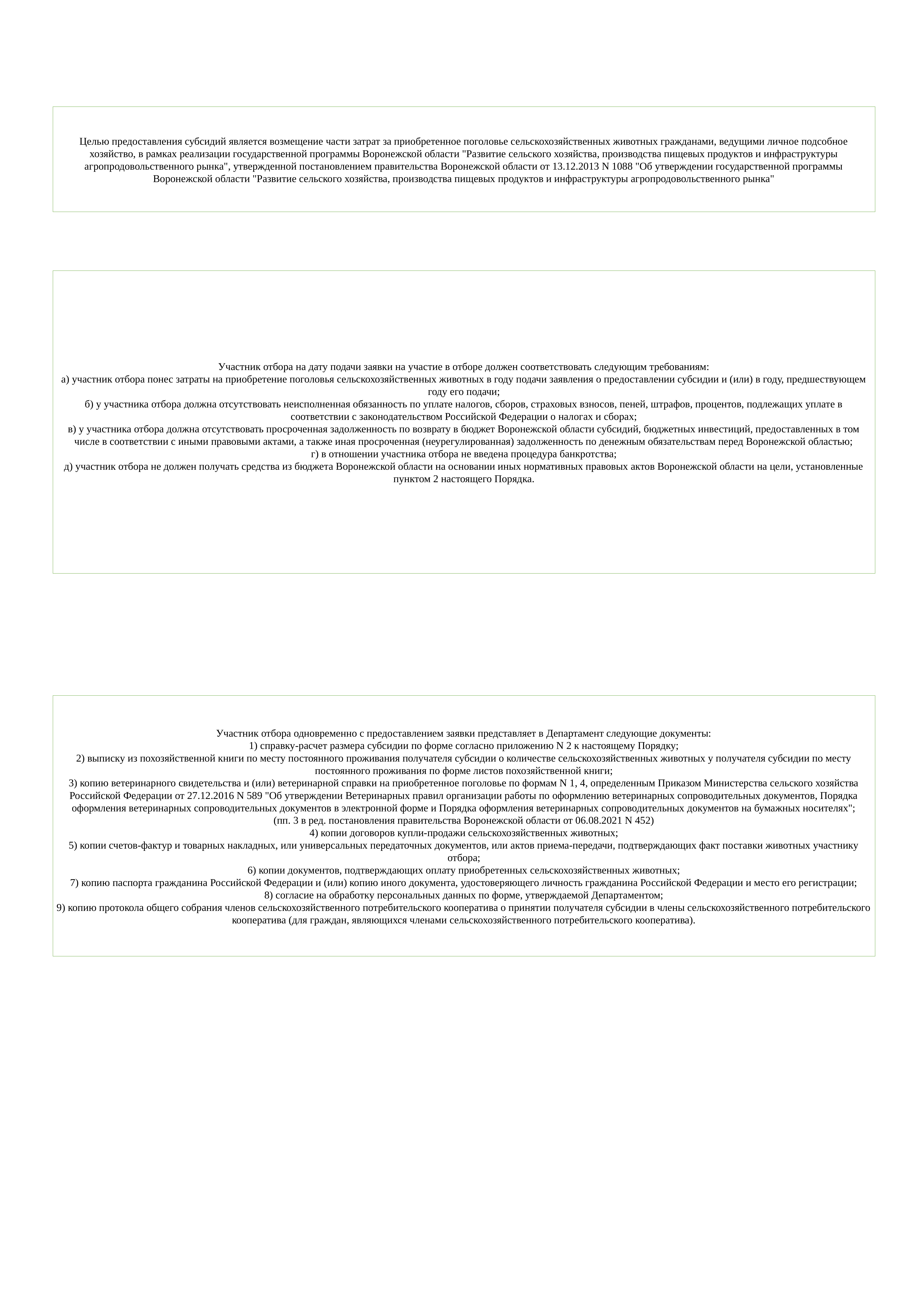

Целью предоставления субсидий является возмещение части затрат за приобретенное поголовье сельскохозяйственных животных гражданами, ведущими личное подсобное хозяйство, в рамках реализации государственной программы Воронежской области "Развитие сельского хозяйства, производства пищевых продуктов и инфраструктуры агропродовольственного рынка", утвержденной постановлением правительства Воронежской области от 13.12.2013 N 1088 "Об утверждении государственной программы Воронежской области "Развитие сельского хозяйства, производства пищевых продуктов и инфраструктуры агропродовольственного рынка"
Участник отбора на дату подачи заявки на участие в отборе должен соответствовать следующим требованиям:
а) участник отбора понес затраты на приобретение поголовья сельскохозяйственных животных в году подачи заявления о предоставлении субсидии и (или) в году, предшествующем году его подачи;
б) у участника отбора должна отсутствовать неисполненная обязанность по уплате налогов, сборов, страховых взносов, пеней, штрафов, процентов, подлежащих уплате в соответствии с законодательством Российской Федерации о налогах и сборах;
в) у участника отбора должна отсутствовать просроченная задолженность по возврату в бюджет Воронежской области субсидий, бюджетных инвестиций, предоставленных в том числе в соответствии с иными правовыми актами, а также иная просроченная (неурегулированная) задолженность по денежным обязательствам перед Воронежской областью;
г) в отношении участника отбора не введена процедура банкротства;
д) участник отбора не должен получать средства из бюджета Воронежской области на основании иных нормативных правовых актов Воронежской области на цели, установленные пунктом 2 настоящего Порядка.
Участник отбора одновременно с предоставлением заявки представляет в Департамент следующие документы:
1) справку-расчет размера субсидии по форме согласно приложению N 2 к настоящему Порядку;
2) выписку из похозяйственной книги по месту постоянного проживания получателя субсидии о количестве сельскохозяйственных животных у получателя субсидии по месту постоянного проживания по форме листов похозяйственной книги;
3) копию ветеринарного свидетельства и (или) ветеринарной справки на приобретенное поголовье по формам N 1, 4, определенным Приказом Министерства сельского хозяйства Российской Федерации от 27.12.2016 N 589 "Об утверждении Ветеринарных правил организации работы по оформлению ветеринарных сопроводительных документов, Порядка оформления ветеринарных сопроводительных документов в электронной форме и Порядка оформления ветеринарных сопроводительных документов на бумажных носителях";
(пп. 3 в ред. постановления правительства Воронежской области от 06.08.2021 N 452)
4) копии договоров купли-продажи сельскохозяйственных животных;
5) копии счетов-фактур и товарных накладных, или универсальных передаточных документов, или актов приема-передачи, подтверждающих факт поставки животных участнику отбора;
6) копии документов, подтверждающих оплату приобретенных сельскохозяйственных животных;
7) копию паспорта гражданина Российской Федерации и (или) копию иного документа, удостоверяющего личность гражданина Российской Федерации и место его регистрации;
8) согласие на обработку персональных данных по форме, утверждаемой Департаментом;
9) копию протокола общего собрания членов сельскохозяйственного потребительского кооператива о принятии получателя субсидии в члены сельскохозяйственного потребительского кооператива (для граждан, являющихся членами сельскохозяйственного потребительского кооператива).